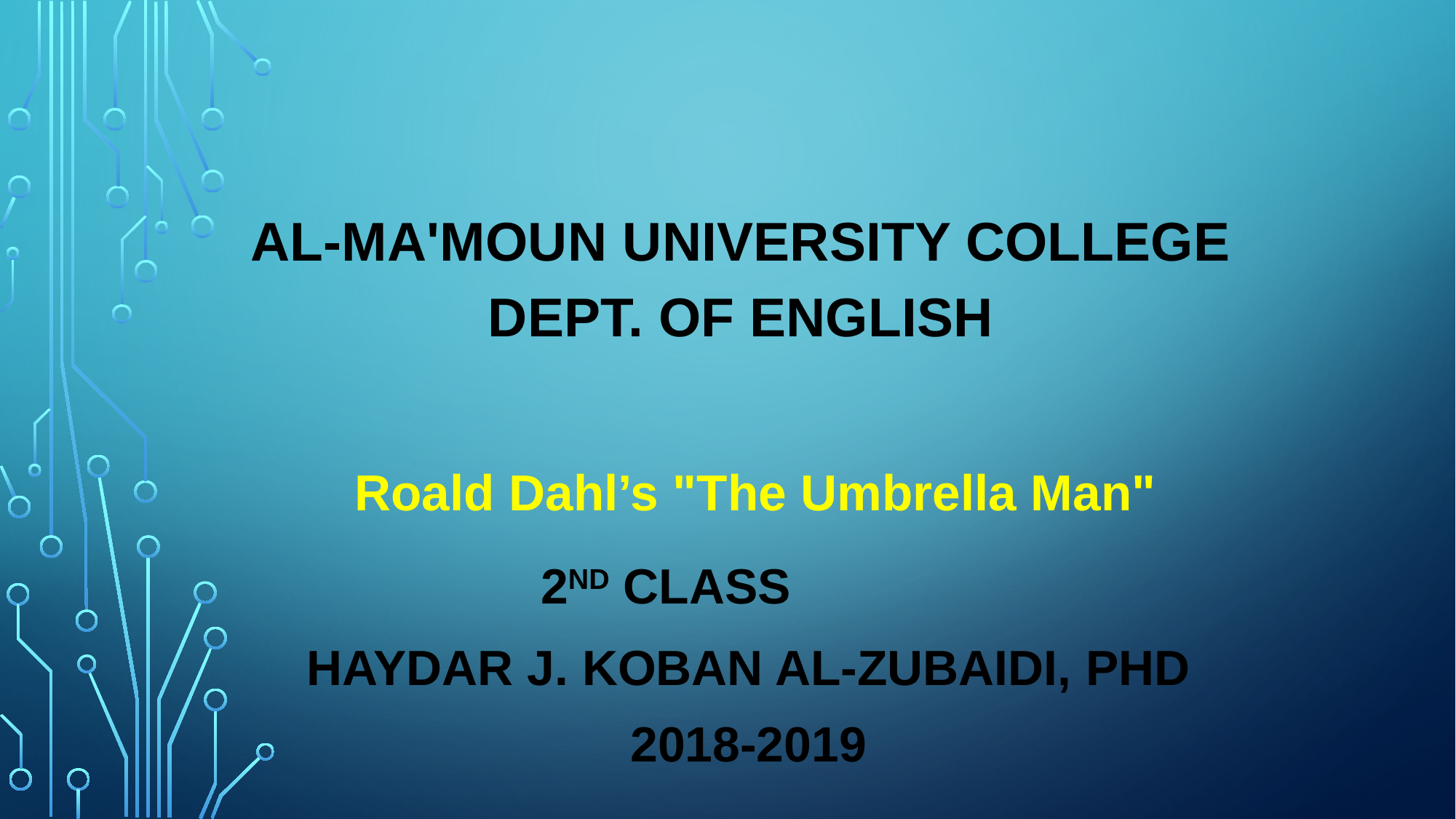

# Al-Ma'moUn University College Dept. of ENGLISH
 Roald Dahl’s "The Umbrella Man"
2ND CLASS
HAYDAR J. KOBAN Al-ZUBAIDi, PhD
2018-2019